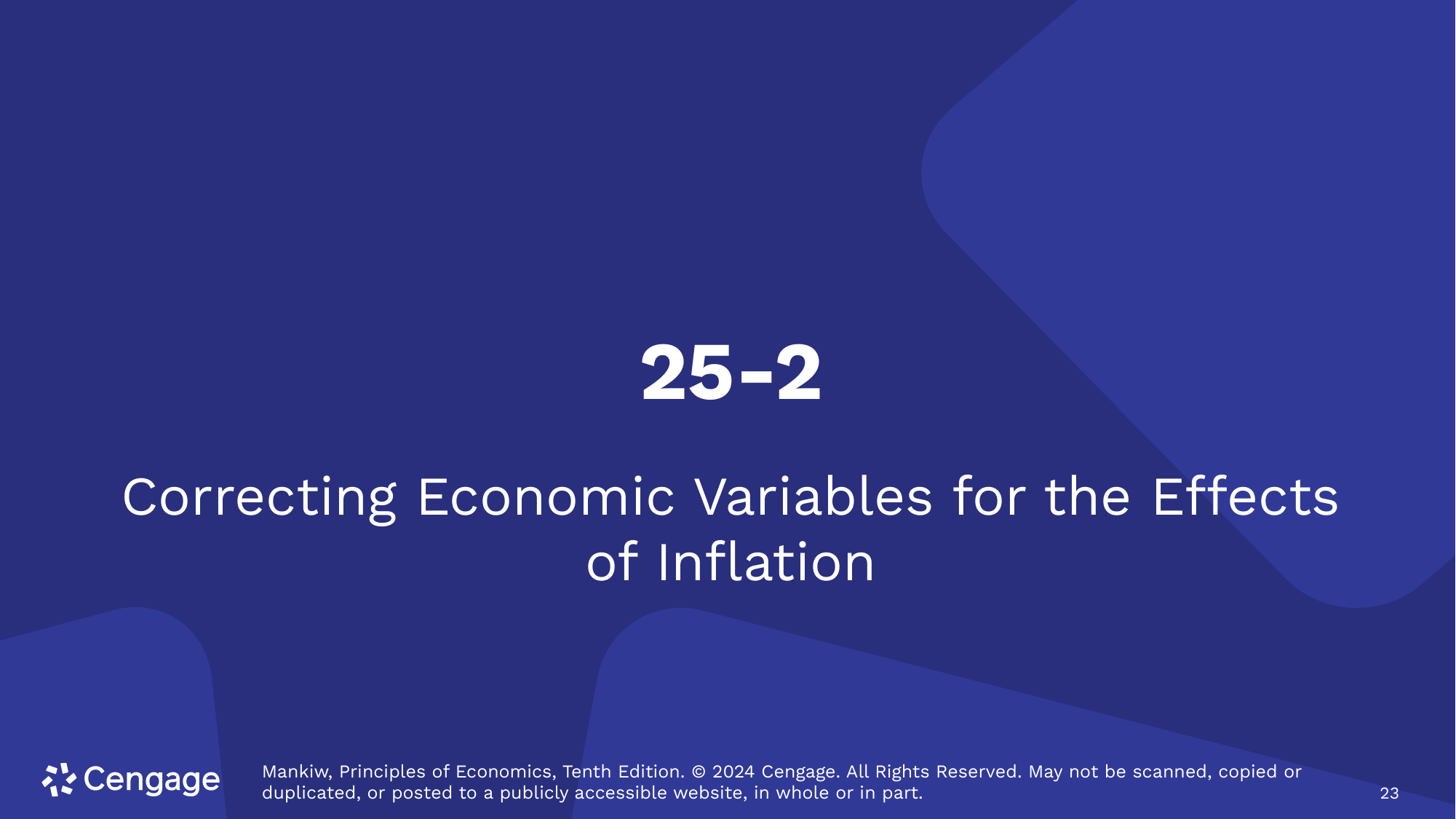

# 25-2
Correcting Economic Variables for the Effects of Inflation